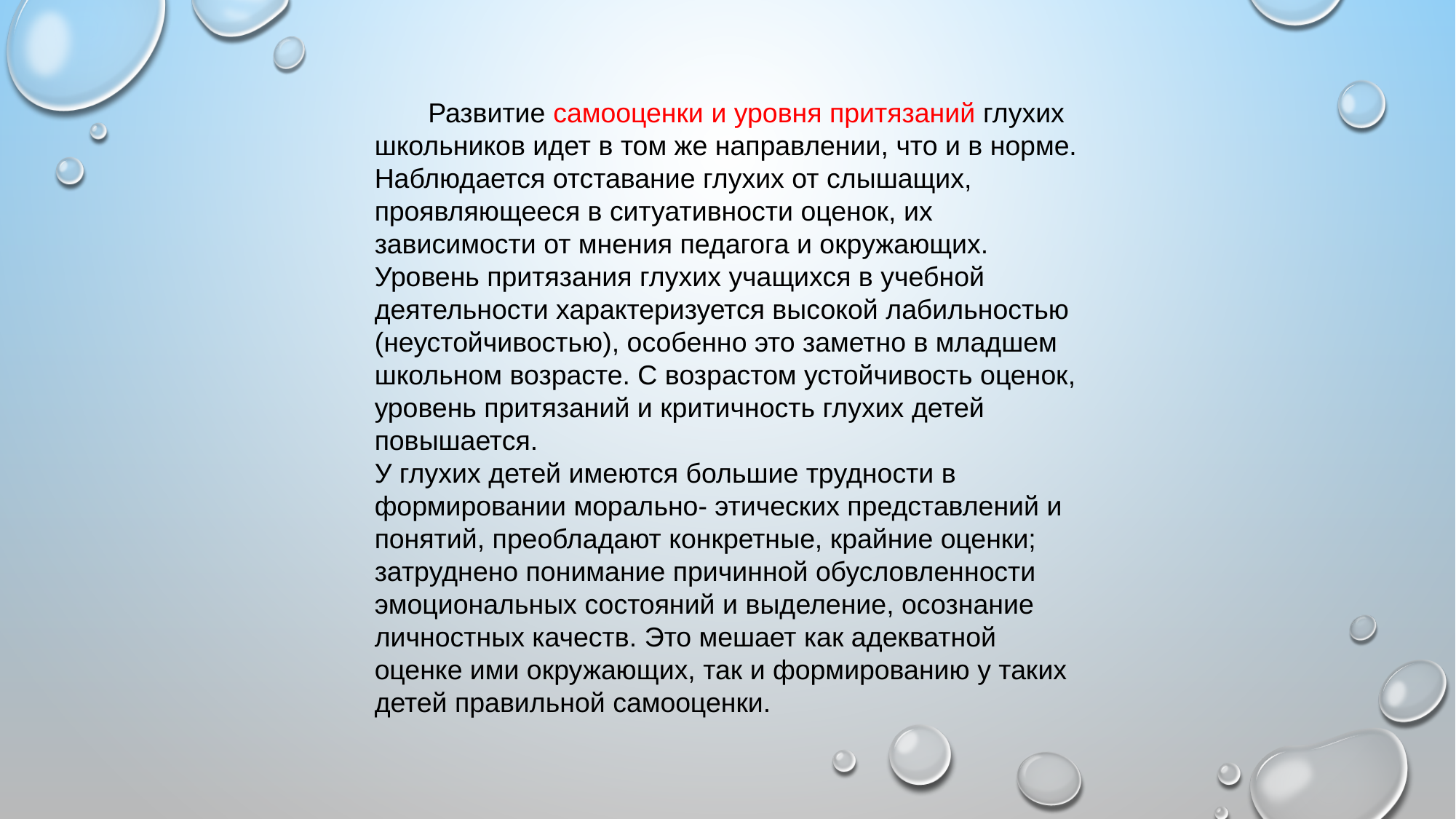

Развитие самооценки и уровня притязаний глухих школьников идет в том же направлении, что и в норме. Наблюдается отставание глухих от слышащих, проявляющееся в ситуативности оценок, их зависимости от мнения педагога и окружающих. Уровень притязания глухих учащихся в учебной деятельности характеризуется высокой лабильностью (неустойчивостью), особенно это заметно в младшем школьном возрасте. С возрастом устойчивость оценок, уровень притязаний и критичность глухих детей повышается.
У глухих детей имеются большие трудности в формировании морально- этических представлений и понятий, преобладают конкретные, крайние оценки; затруднено понимание причинной обусловленности эмоциональных состояний и выделение, осознание личностных качеств. Это мешает как адекватной оценке ими окружающих, так и формированию у таких детей правильной самооценки.